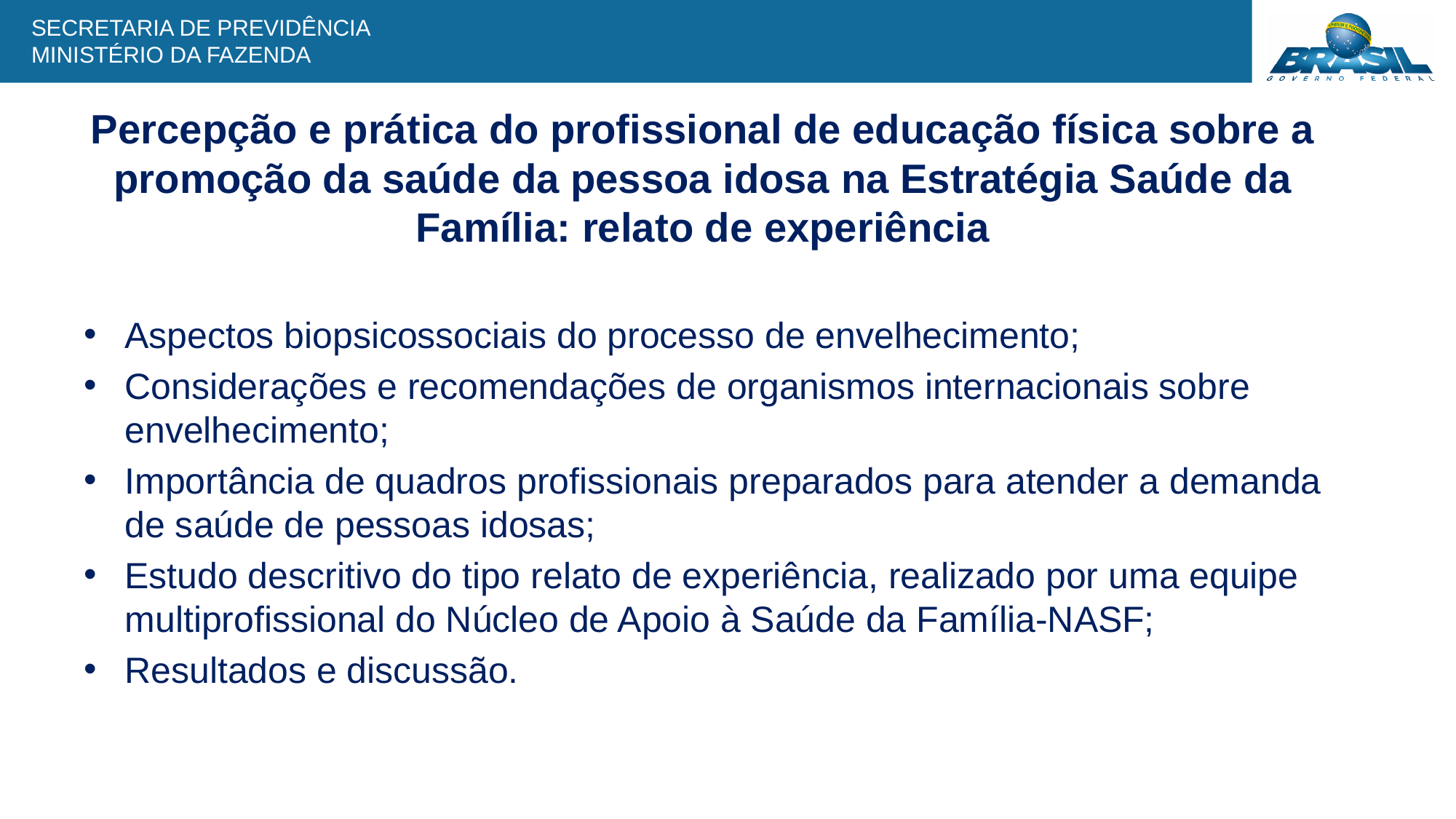

# Percepção e prática do profissional de educação física sobre a promoção da saúde da pessoa idosa na Estratégia Saúde da Família: relato de experiência
Aspectos biopsicossociais do processo de envelhecimento;
Considerações e recomendações de organismos internacionais sobre envelhecimento;
Importância de quadros profissionais preparados para atender a demanda de saúde de pessoas idosas;
Estudo descritivo do tipo relato de experiência, realizado por uma equipe multiprofissional do Núcleo de Apoio à Saúde da Família-NASF;
Resultados e discussão.